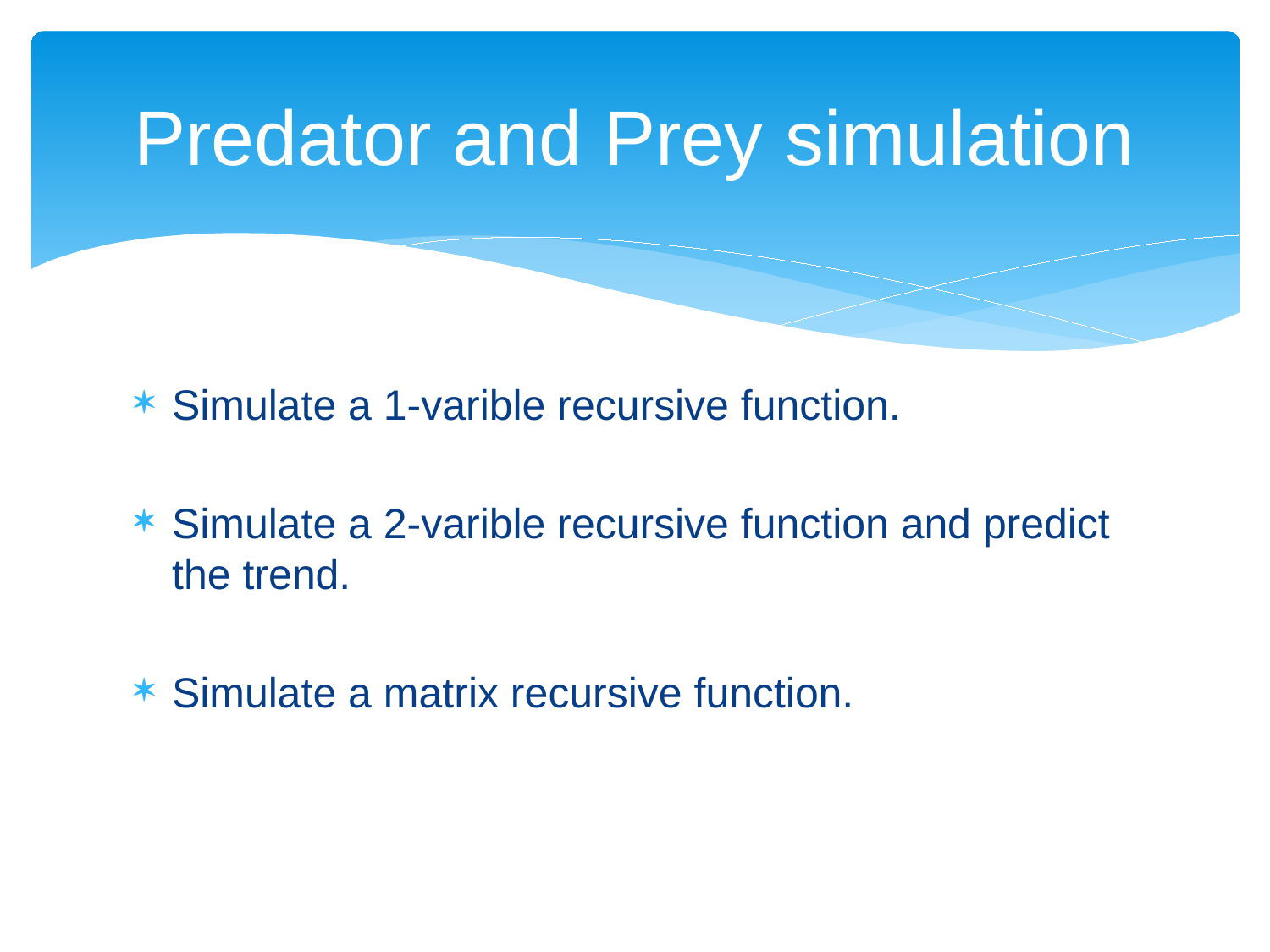

# Predator and Prey simulation
Simulate a 1-varible recursive function.

Simulate a 2-varible recursive function and predict the trend.

Simulate a matrix recursive function.